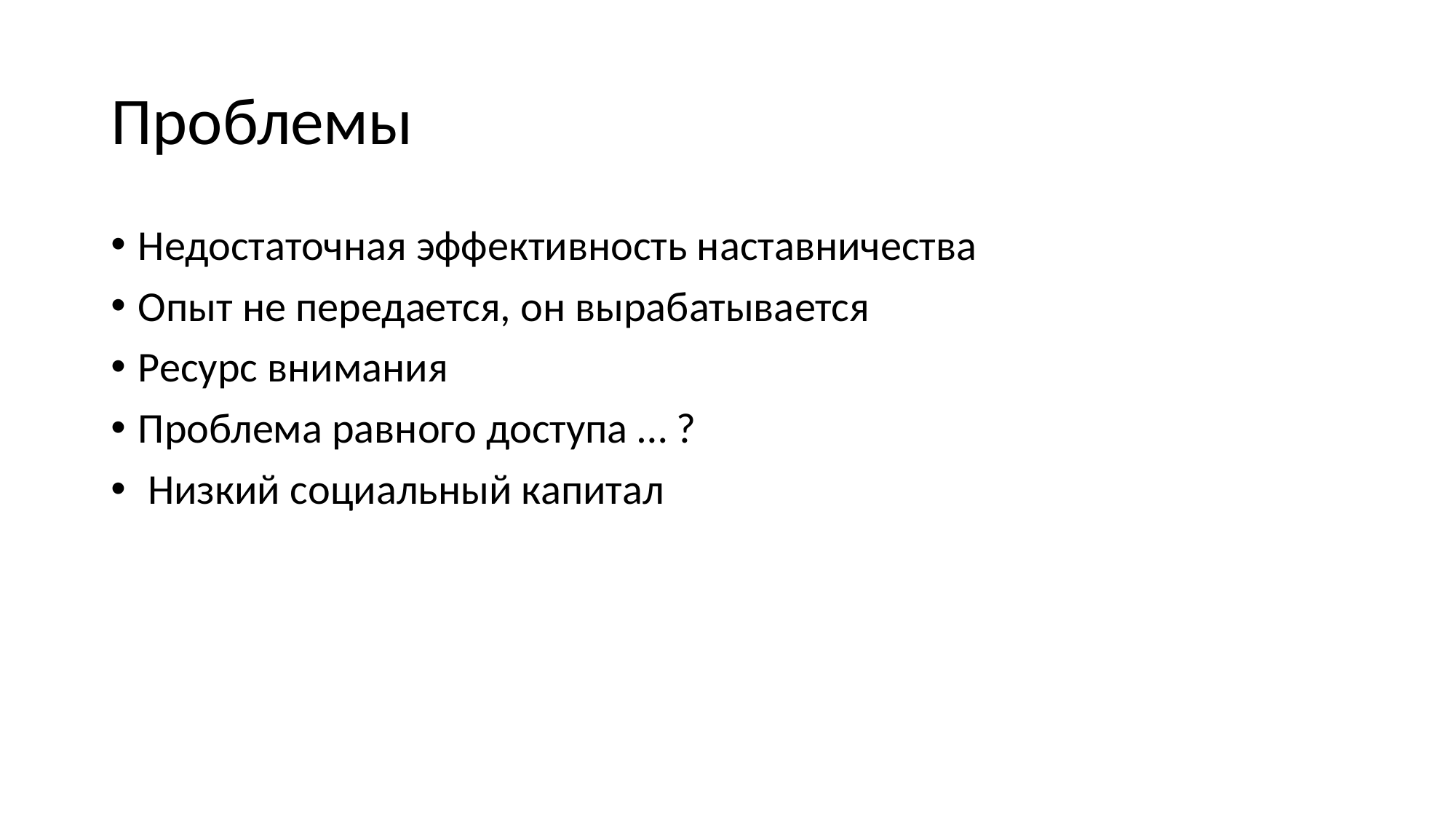

# Проблемы
Недостаточная эффективность наставничества
Опыт не передается, он вырабатывается
Ресурс внимания
Проблема равного доступа … ?
 Низкий социальный капитал